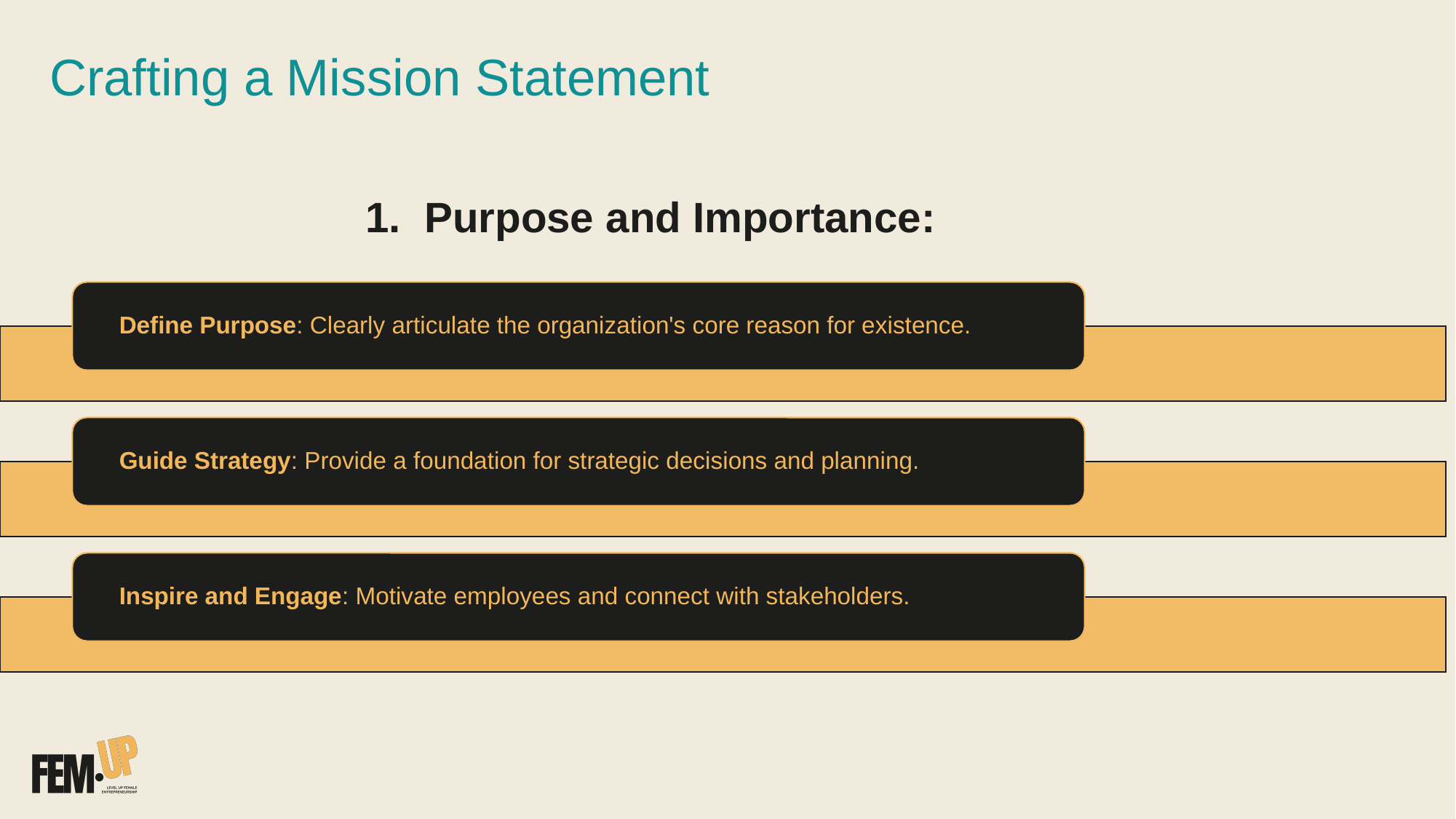

# Crafting a Mission Statement
1.  Purpose and Importance:
Define Purpose: Clearly articulate the organization's core reason for existence.
Guide Strategy: Provide a foundation for strategic decisions and planning.
Inspire and Engage: Motivate employees and connect with stakeholders.